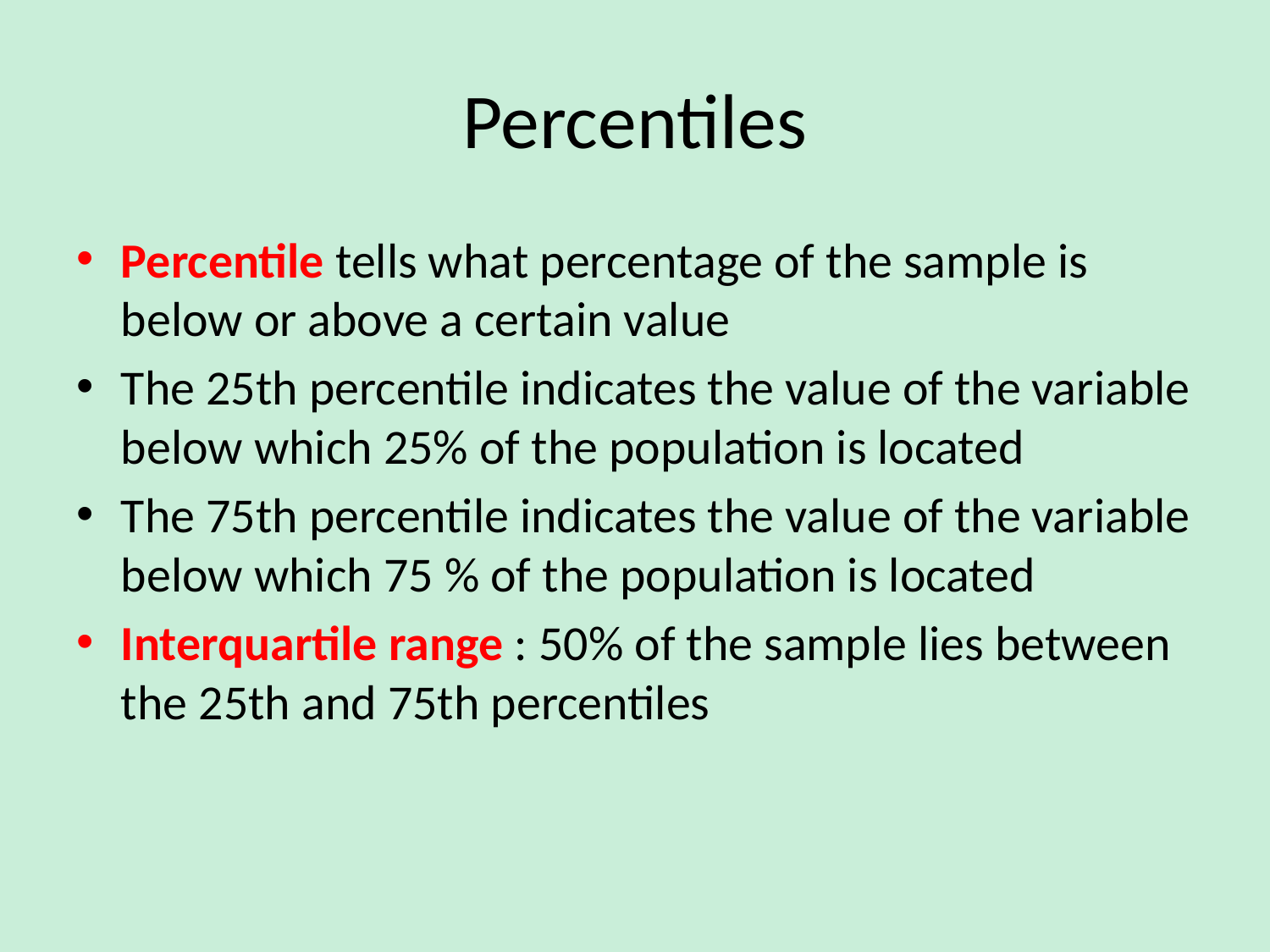

# Percentiles
Percentile tells what percentage of the sample is below or above a certain value
The 25th percentile indicates the value of the variable below which 25% of the population is located
The 75th percentile indicates the value of the variable below which 75 % of the population is located
Interquartile range : 50% of the sample lies between the 25th and 75th percentiles